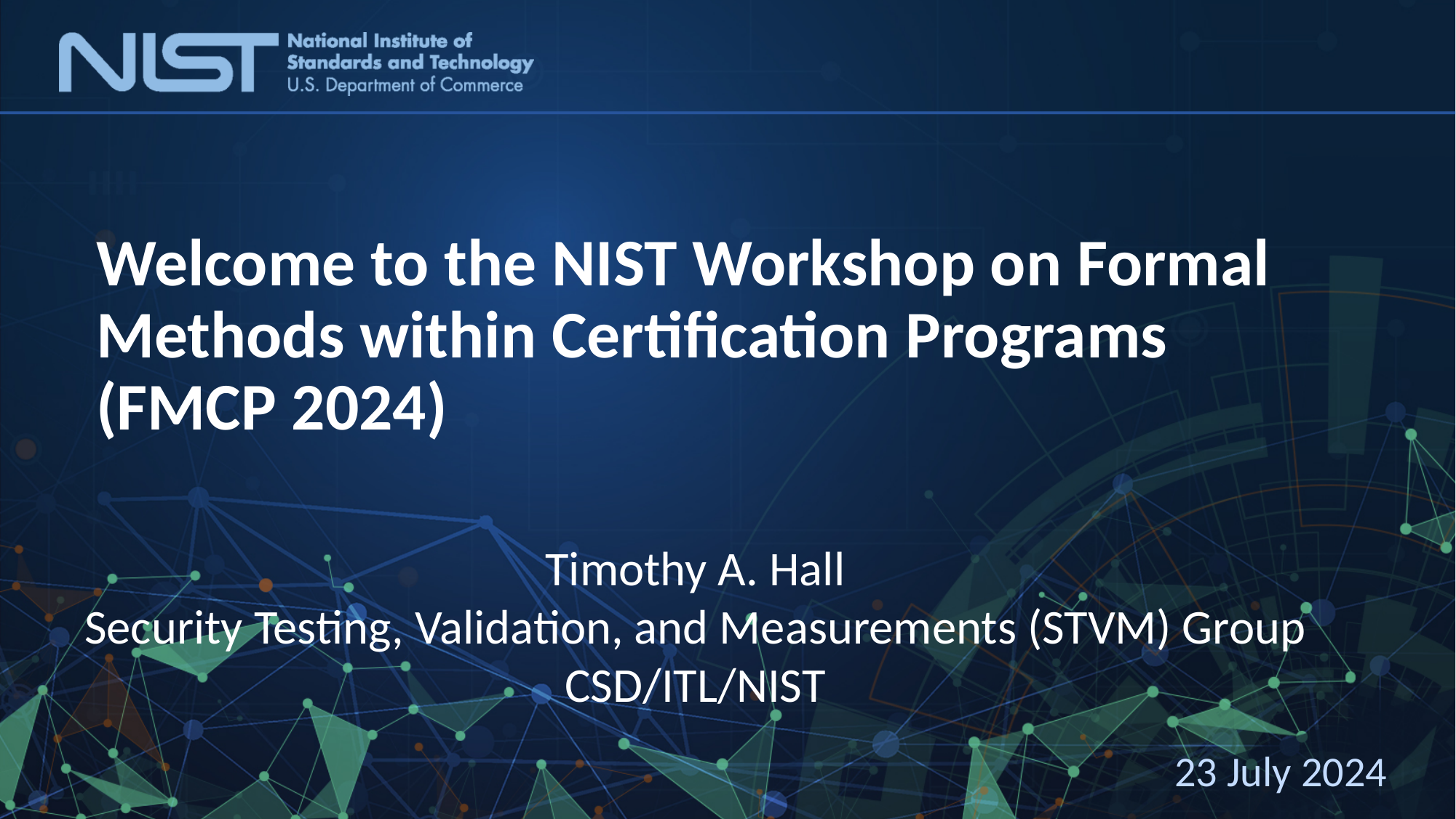

# Welcome to the NIST Workshop on Formal Methods within Certification Programs (FMCP 2024)
Timothy A. Hall
Security Testing, Validation, and Measurements (STVM) Group
CSD/ITL/NIST
23 July 2024